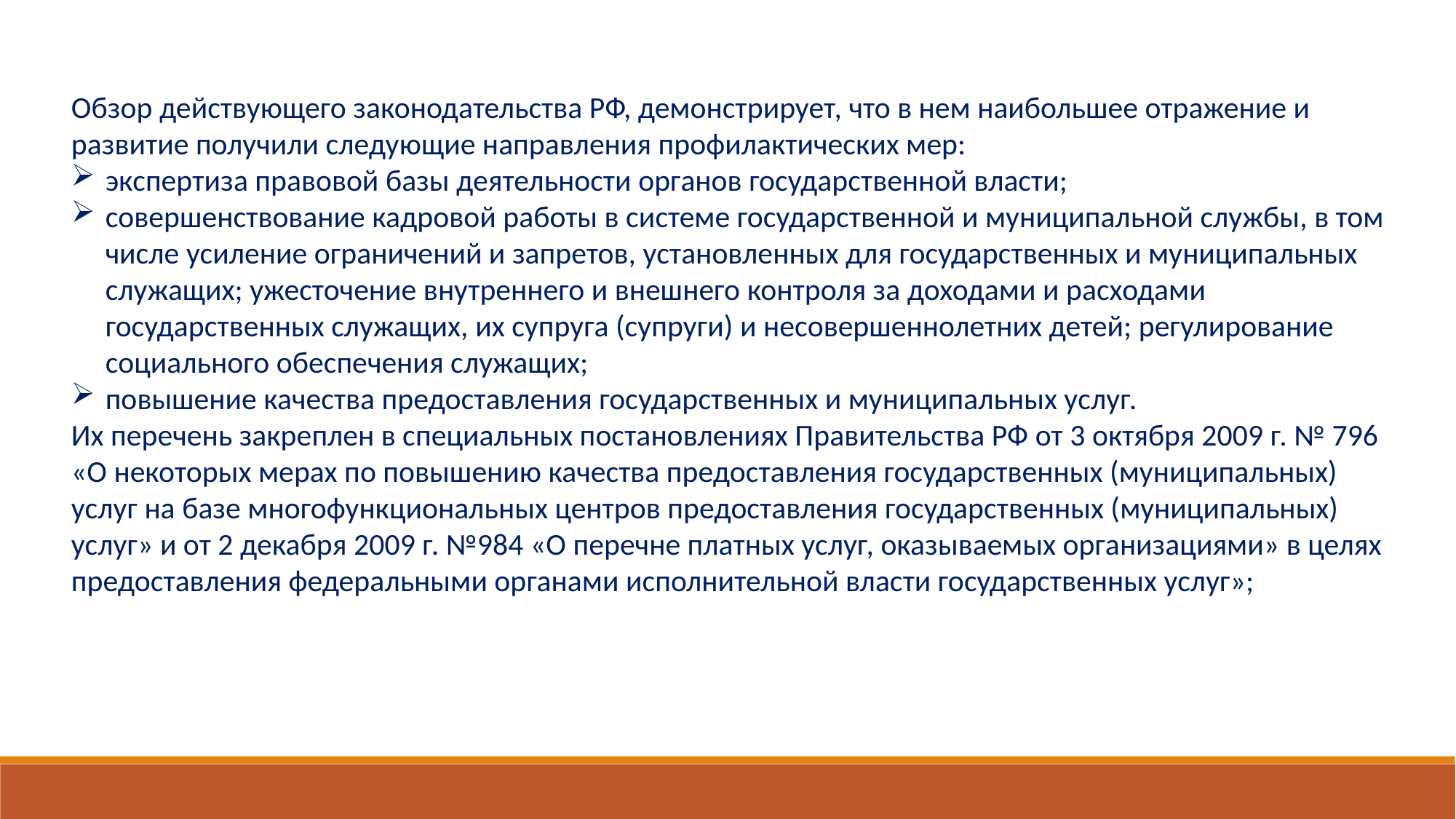

Обзор действующего законодательства РФ, демонстрирует, что в нем наибольшее отражение и развитие получили следующие направления профилактических мер:
экспертиза правовой базы деятельности органов государственной власти;
совершенствование кадровой работы в системе государственной и муниципальной службы, в том числе усиление ограничений и запретов, установленных для государственных и муниципальных служащих; ужесточение внутреннего и внешнего контроля за доходами и расходами государственных служащих, их супруга (супруги) и несовершеннолетних детей; регулирование социального обеспечения служащих;
повышение качества предоставления государственных и муниципальных услуг.
Их перечень закреплен в специальных постановлениях Правительства РФ от 3 октября 2009 г. № 796 «О некоторых мерах по повышению качества предоставления государственных (муниципальных) услуг на базе многофункциональных центров предоставления государственных (муниципальных) услуг» и от 2 декабря 2009 г. №984 «О перечне платных услуг, оказываемых организациями» в целях предоставления федеральными органами исполнительной власти государственных услуг»;